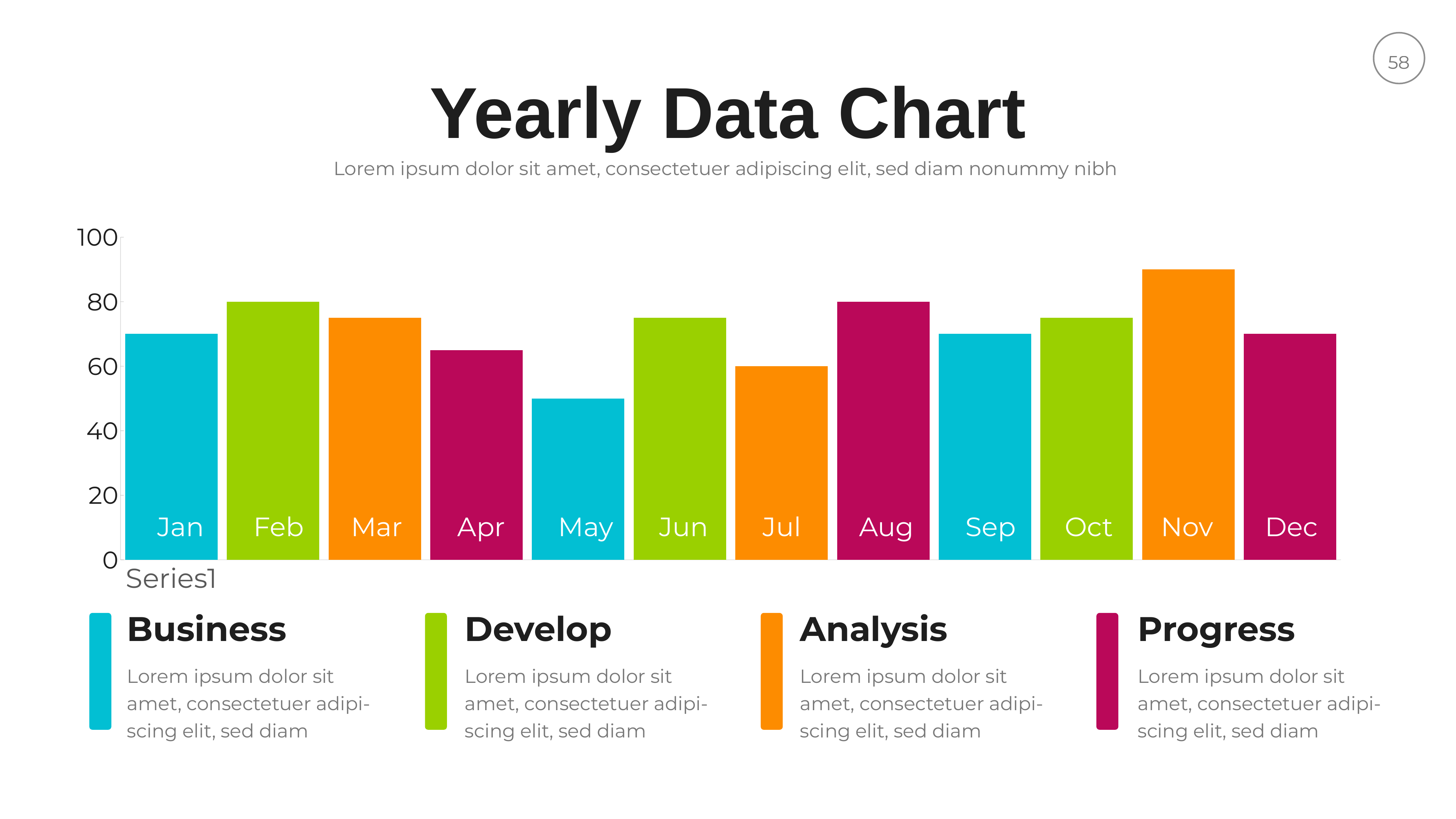

Yearly Data Chart
Lorem ipsum dolor sit amet, consectetuer adipiscing elit, sed diam nonummy nibh

### Chart

| Category | Series 1 |
|---|---|
|  | 70.0 |
|  | 80.0 |
|  | 75.0 |
|  | 65.0 |
|  | 50.0 |
|  | 75.0 |
|  | 60.0 |
|  | 80.0 |
|  | 70.0 |
|  | 75.0 |
|  | 90.0 |
|  | 70.0 |
Jan
Feb
Mar
Apr
May
Jun
Jul
Aug
Sep
Oct
Nov
Dec
Business
Develop
Analysis
Progress

Lorem ipsum dolor sit amet, consectetuer adipi-scing elit, sed diam
Lorem ipsum dolor sit amet, consectetuer adipi-scing elit, sed diam
Lorem ipsum dolor sit amet, consectetuer adipi-scing elit, sed diam
Lorem ipsum dolor sit amet, consectetuer adipi-scing elit, sed diam